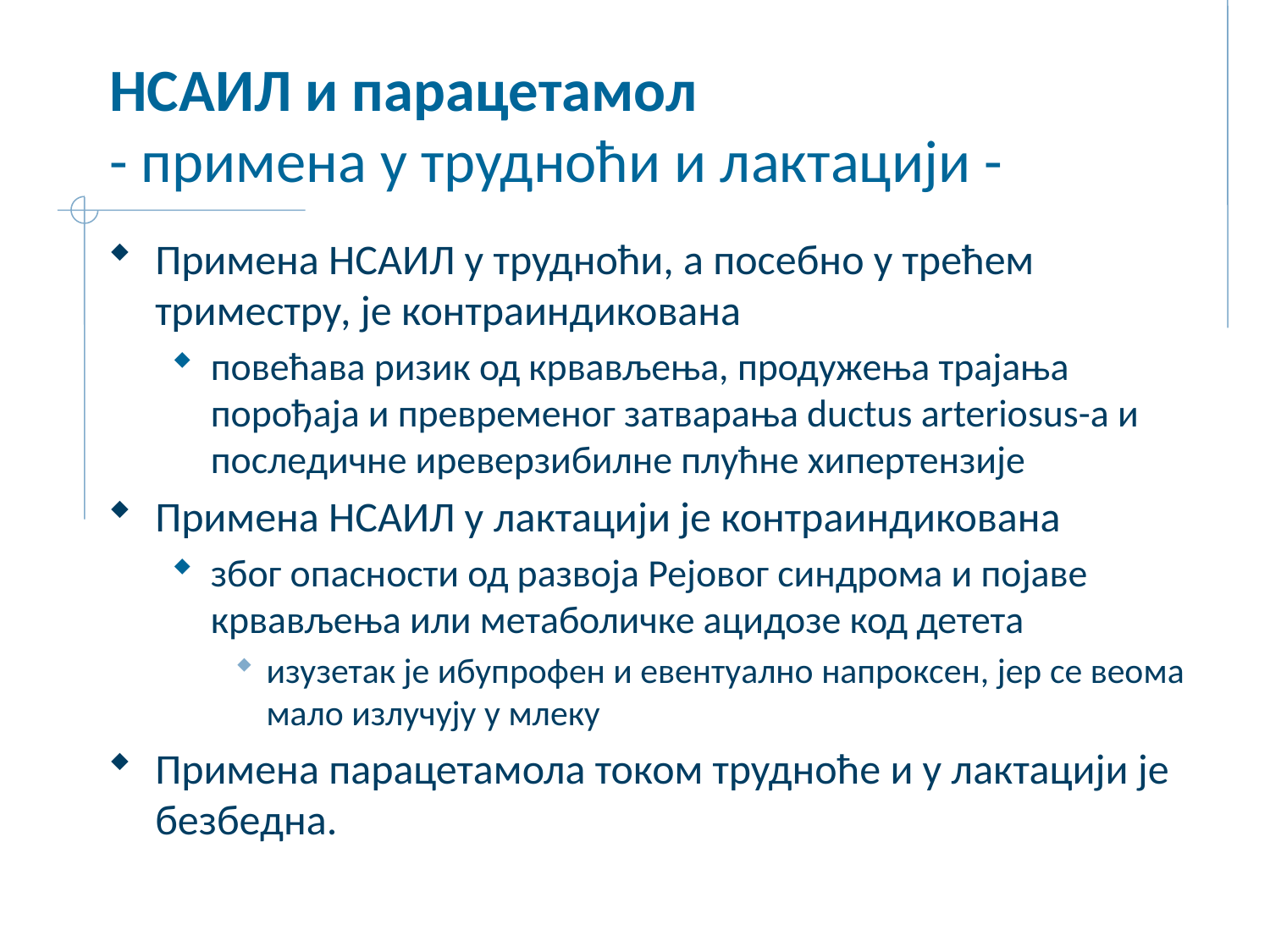

# НСАИЛ и парацетамол - примена у трудноћи и лактацији -
Примена НСАИЛ у трудноћи, а посебно у трећем триместру, је контраиндикована
повећава ризик од крвављења, продужења трајања порођаја и превременог затварања ductus arteriosus-а и последичне иреверзибилне плућне хипертензије
Примена НСАИЛ у лактацији је контраиндикована
због опасности од развоја Рејовог синдрома и појаве крвављења или метаболичке ацидозе код детета
изузетак је ибупрофен и евентуално напроксен, јер се веома мало излучују у млеку
Примена парацетамола током трудноће и у лактацији је безбедна.